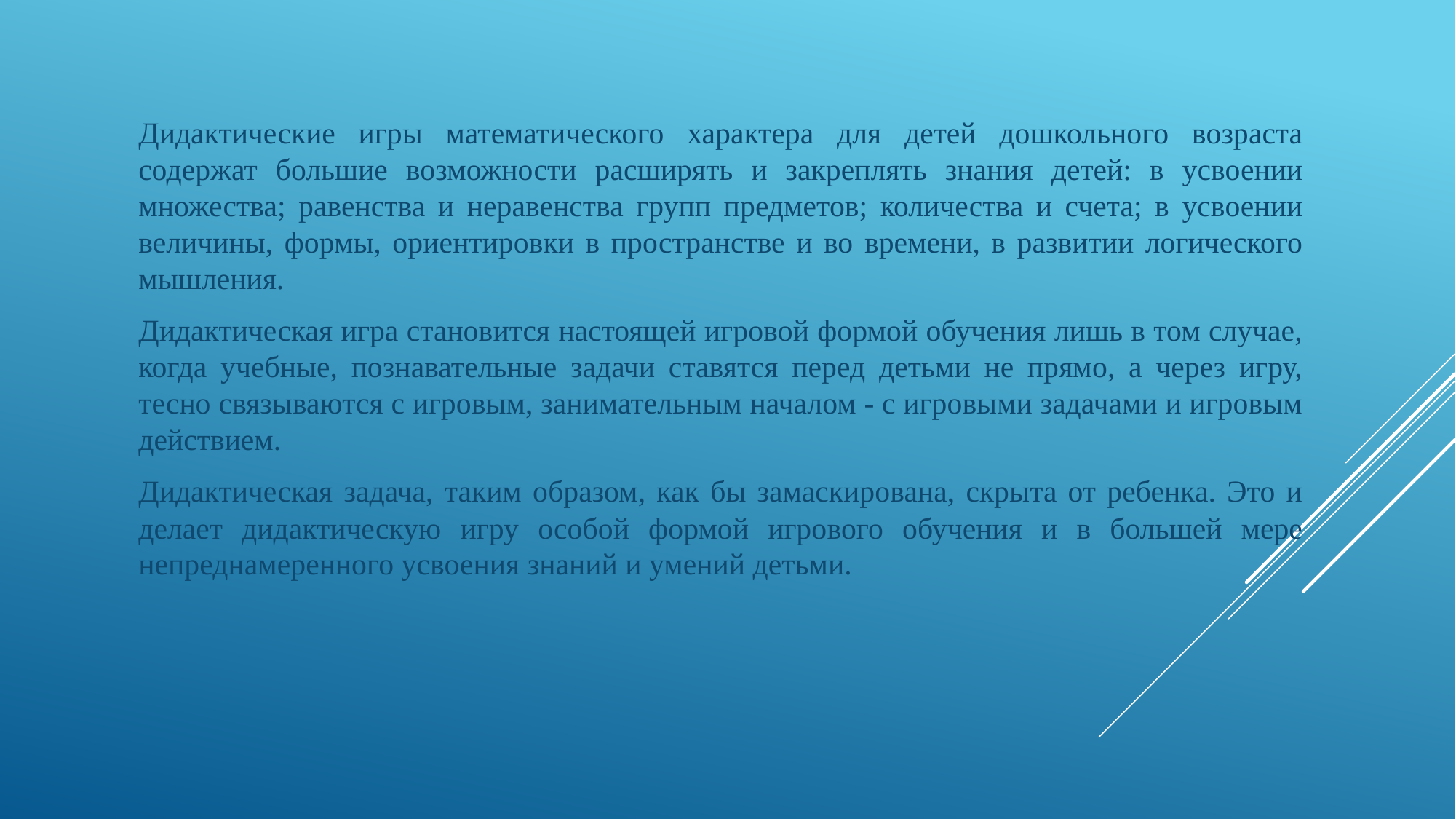

Дидактические игры математического характера для детей дошкольного возраста содержат большие возможности расширять и закреплять знания детей: в усвоении множества; равенства и неравенства групп предметов; количества и счета; в усвоении величины, формы, ориентировки в пространстве и во времени, в развитии логического мышления.
Дидактическая игра становится настоящей игровой формой обучения лишь в том случае, когда учебные, познавательные задачи ставятся перед детьми не прямо, а через игру, тесно связываются с игровым, занимательным началом - с игровыми задачами и игровым действием.
Дидактическая задача, таким образом, как бы замаскирована, скрыта от ребенка. Это и делает дидактическую игру особой формой игрового обучения и в большей мере непреднамеренного усвоения знаний и умений детьми.